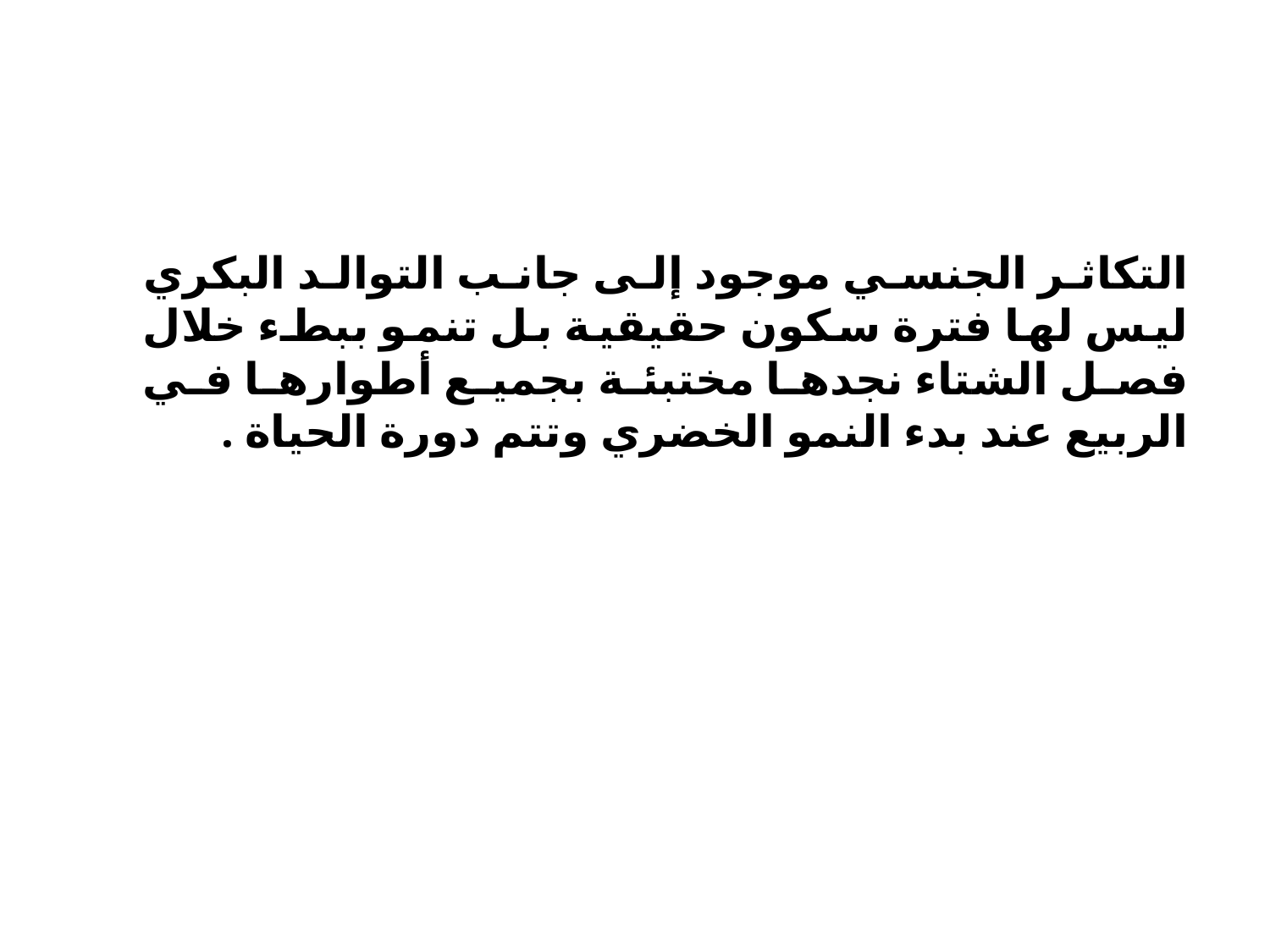

التكاثر الجنسي موجود إلى جانب التوالد البكري ليس لها فترة سكون حقيقية بل تنمو ببطء خلال فصل الشتاء نجدها مختبئة بجميع أطوارها في الربيع عند بدء النمو الخضري وتتم دورة الحياة .